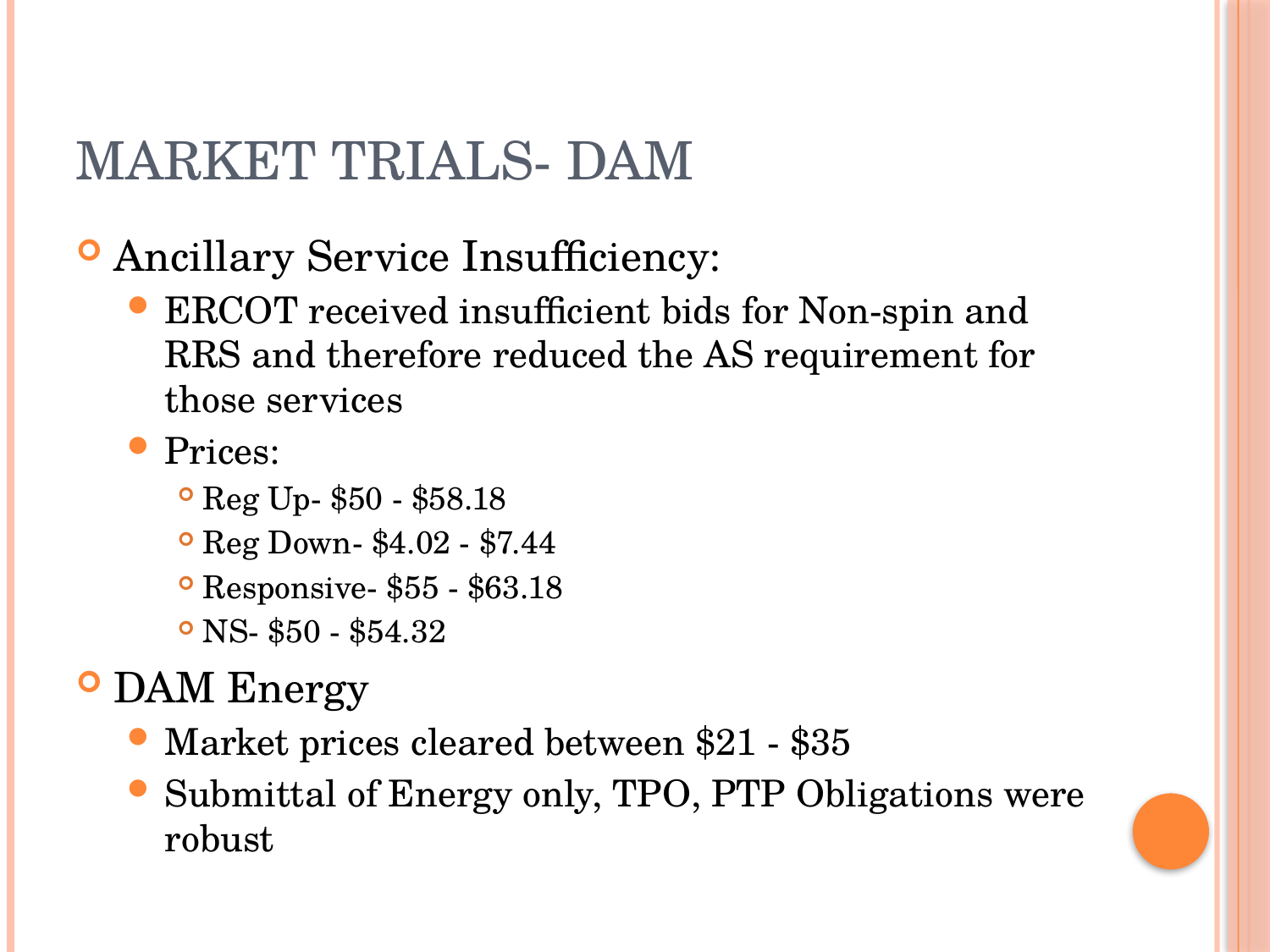

# Market Trials- DAM
Ancillary Service Insufficiency:
ERCOT received insufficient bids for Non-spin and RRS and therefore reduced the AS requirement for those services
Prices:
Reg Up- $50 - $58.18
Reg Down- $4.02 - $7.44
Responsive- $55 - $63.18
NS- $50 - $54.32
DAM Energy
Market prices cleared between $21 - $35
Submittal of Energy only, TPO, PTP Obligations were robust